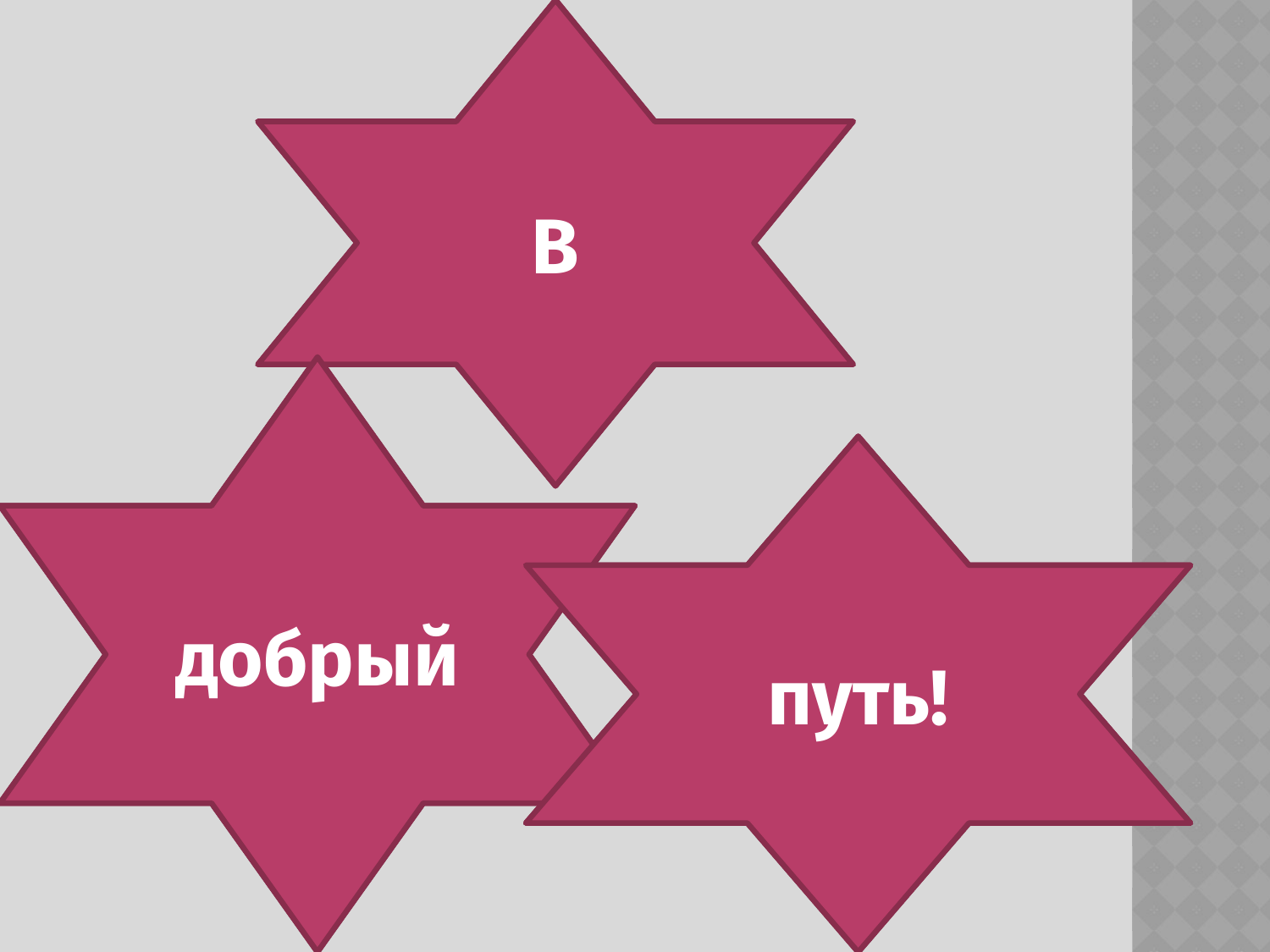

Мозговой штурм
В
Весёлые вопросы
добрый
Загадки геометрии
путь!